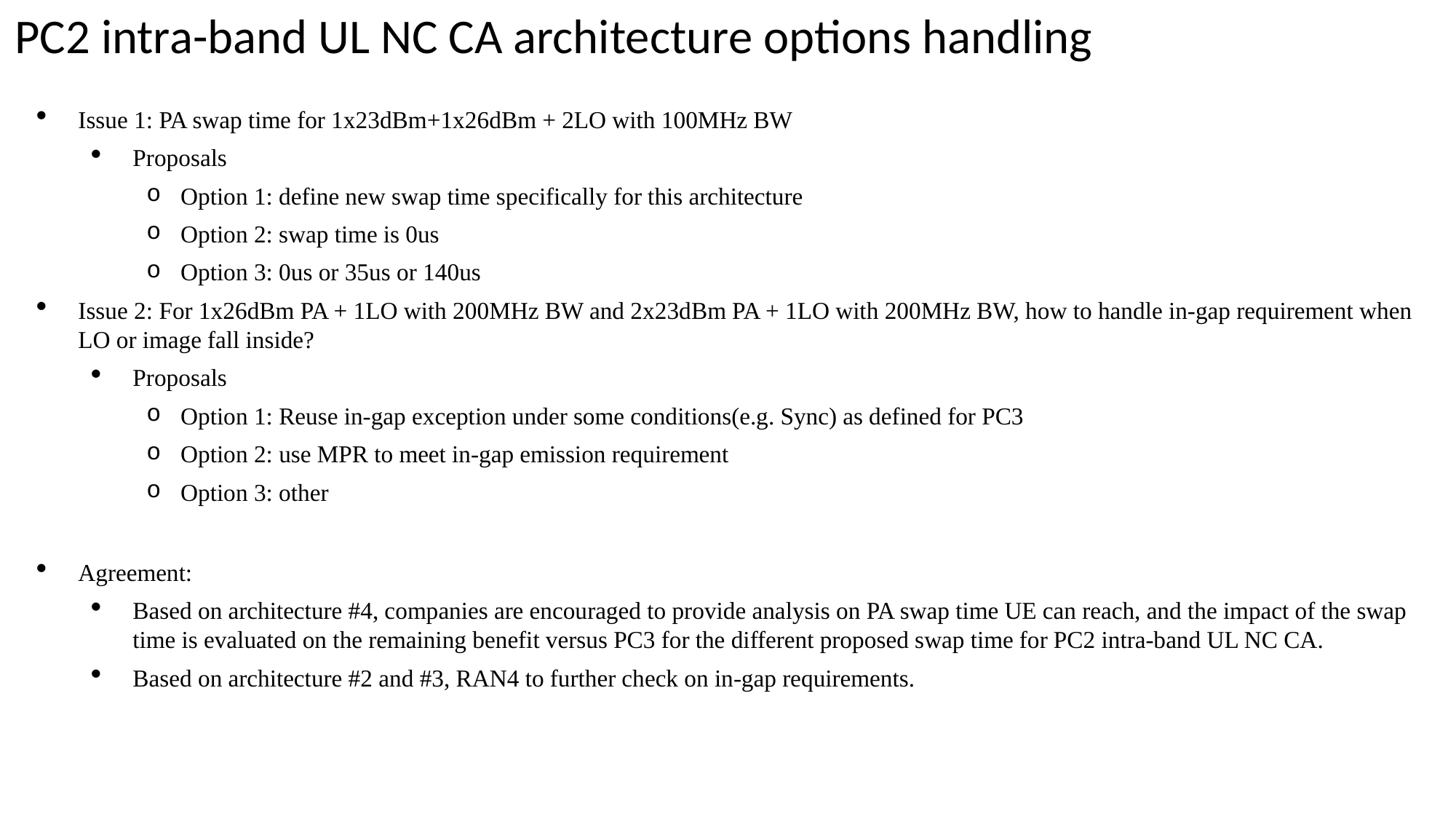

PC2 intra-band UL NC CA architecture options handling
Issue 1: PA swap time for 1x23dBm+1x26dBm + 2LO with 100MHz BW
Proposals
Option 1: define new swap time specifically for this architecture
Option 2: swap time is 0us
Option 3: 0us or 35us or 140us
Issue 2: For 1x26dBm PA + 1LO with 200MHz BW and 2x23dBm PA + 1LO with 200MHz BW, how to handle in-gap requirement when LO or image fall inside?
Proposals
Option 1: Reuse in-gap exception under some conditions(e.g. Sync) as defined for PC3
Option 2: use MPR to meet in-gap emission requirement
Option 3: other

Agreement:
Based on architecture #4, companies are encouraged to provide analysis on PA swap time UE can reach, and the impact of the swap time is evaluated on the remaining benefit versus PC3 for the different proposed swap time for PC2 intra-band UL NC CA.
Based on architecture #2 and #3, RAN4 to further check on in-gap requirements.